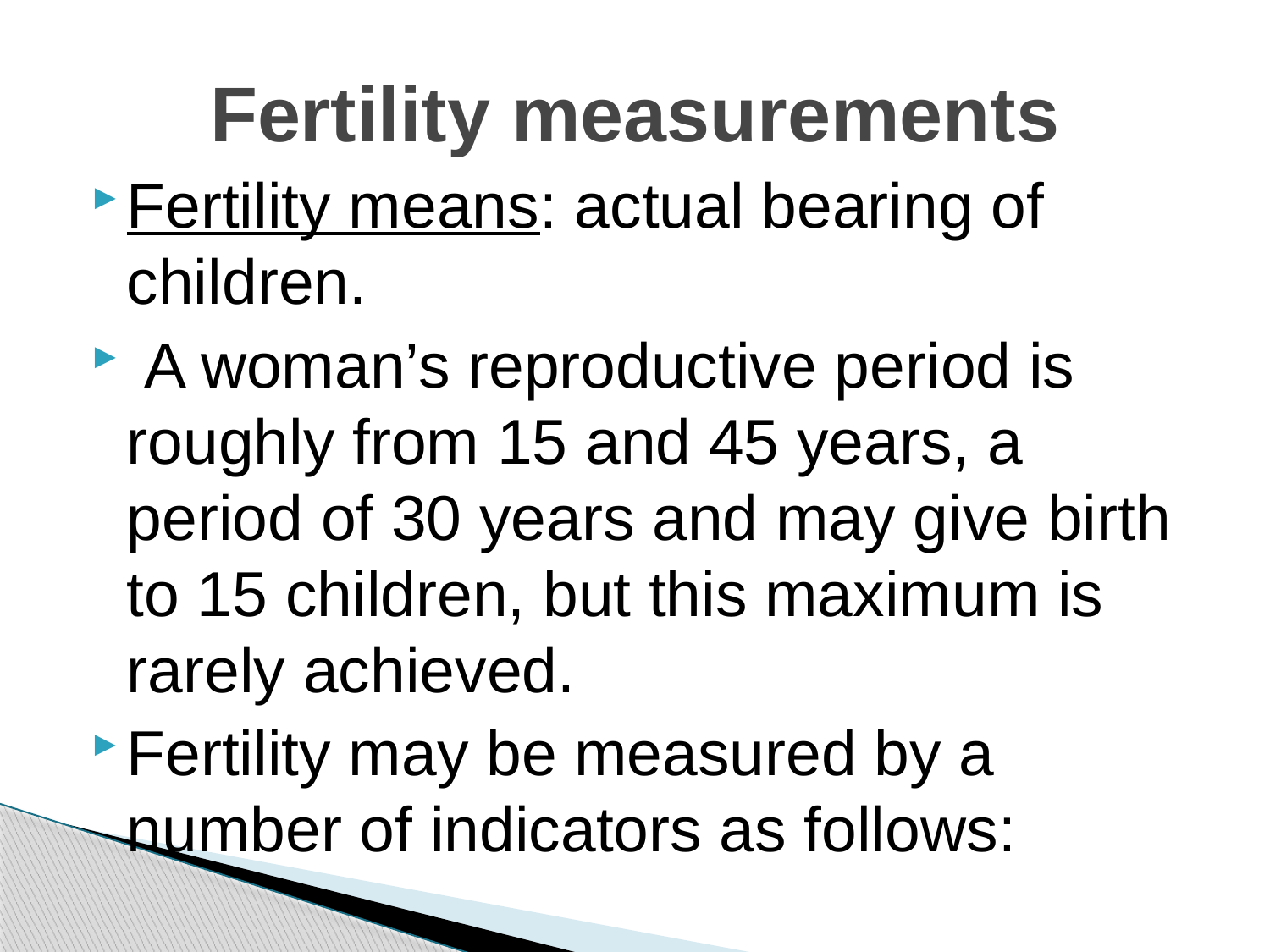

# Fertility measurements
Fertility means: actual bearing of children.
 A woman’s reproductive period is roughly from 15 and 45 years, a period of 30 years and may give birth to 15 children, but this maximum is rarely achieved.
Fertility may be measured by a number of indicators as follows: